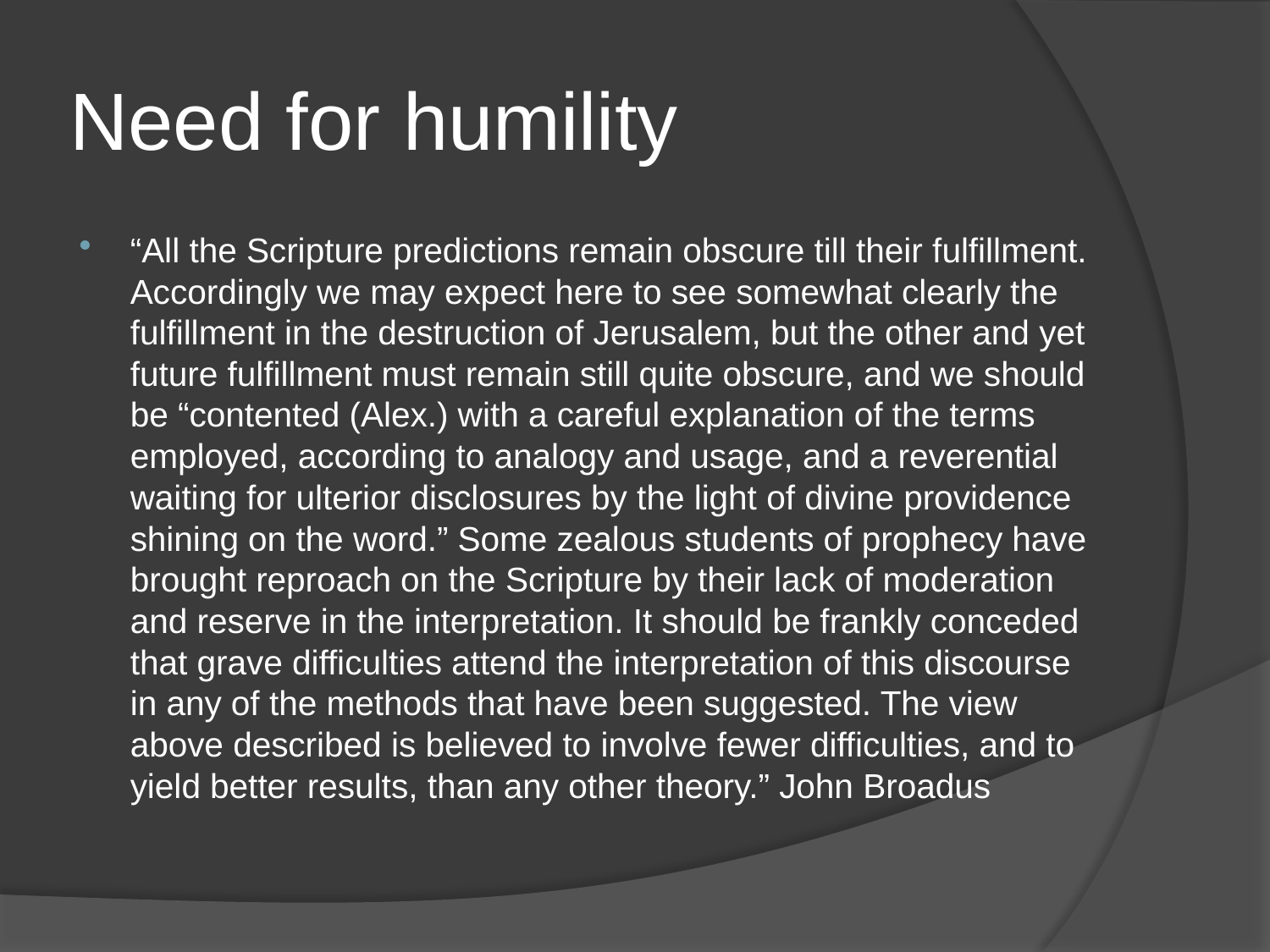

# Need for humility
“All the Scripture predictions remain obscure till their fulfillment. Accordingly we may expect here to see somewhat clearly the fulfillment in the destruction of Jerusalem, but the other and yet future fulfillment must remain still quite obscure, and we should be “contented (Alex.) with a careful explanation of the terms employed, according to analogy and usage, and a reverential waiting for ulterior disclosures by the light of divine providence shining on the word.” Some zealous students of prophecy have brought reproach on the Scripture by their lack of moderation and reserve in the interpretation. It should be frankly conceded that grave difficulties attend the interpretation of this discourse in any of the methods that have been suggested. The view above described is believed to involve fewer difficulties, and to yield better results, than any other theory.” John Broadus